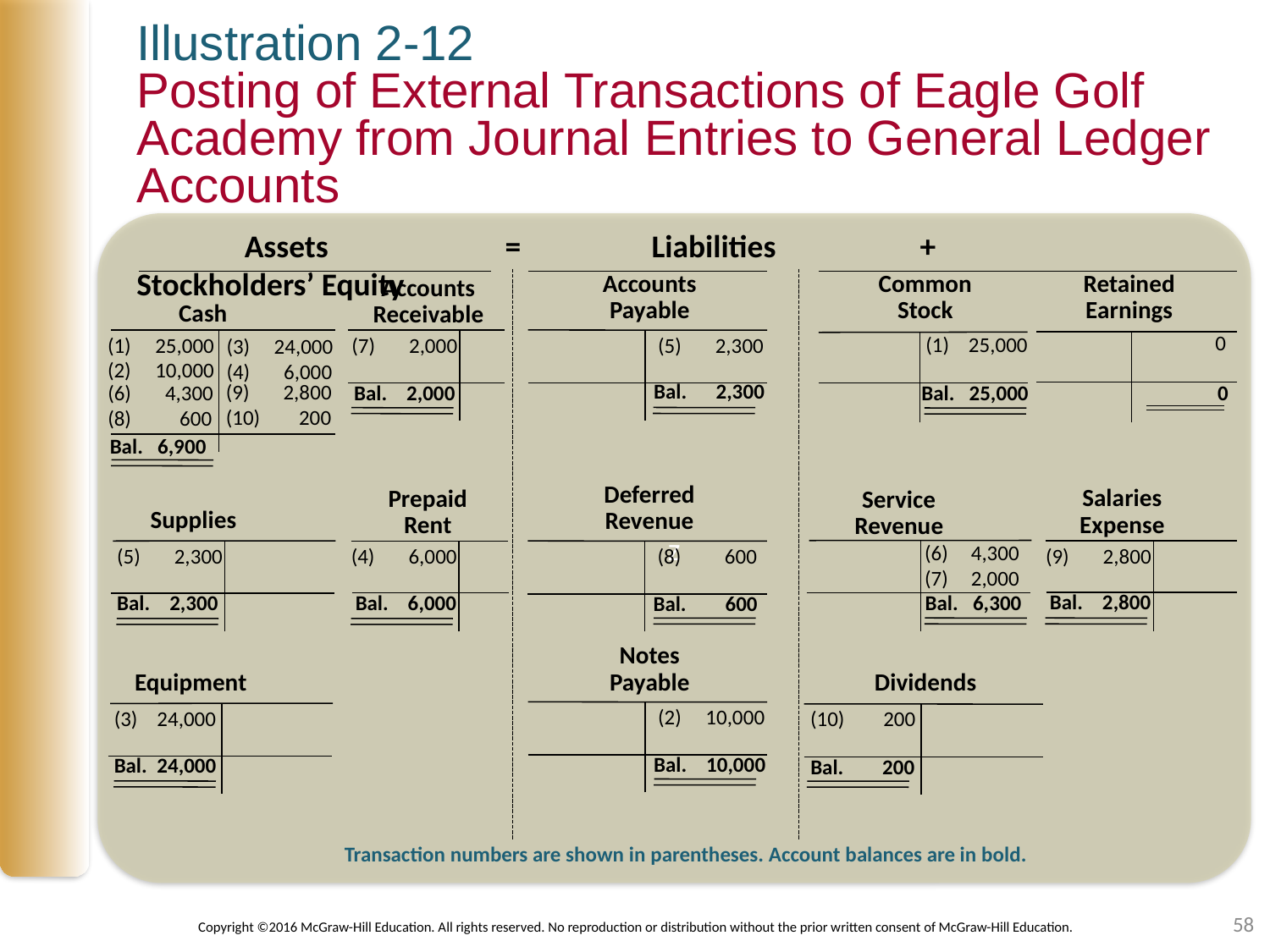

Illustration 2-12
Posting of External Transactions of Eagle Golf Academy from Journal Entries to General Ledger Accounts
z
               Assets	                =	 Liabilities	   +          Stockholders’ Equity
Accounts
Payable
(5)       2,300
Bal.      2,300
Retained
Earnings
Common
Stock
Accounts
Receivable
Cash
0
(1)    25,000
25,000
10,000
(7)       2,000
24,000
  6,000

(9)       2,800
(10)        200
Bal.    2,000
  4,300
(8)          600
Bal.   25,000
0
Bal.   6,900
Deferred Revenue
(8)         600
Bal.        600
Salaries Expense
Prepaid
Rent
(4)       6,000
Bal.    6,000
Service Revenue
Supplies
(5)       2,300
Bal.    2,300
   4,300
   2,000
(9)       2,800
Bal.    2,800
Bal.   6,300
Notes
Payable
Equipment
Dividends
(2)     10,000
(3)    24,000
(10)        200
Bal.    10,000
Bal.  24,000
Bal.        200
Transaction numbers are shown in parentheses. Account balances are in bold.
58
Copyright ©2016 McGraw-Hill Education. All rights reserved. No reproduction or distribution without the prior written consent of McGraw-Hill Education.